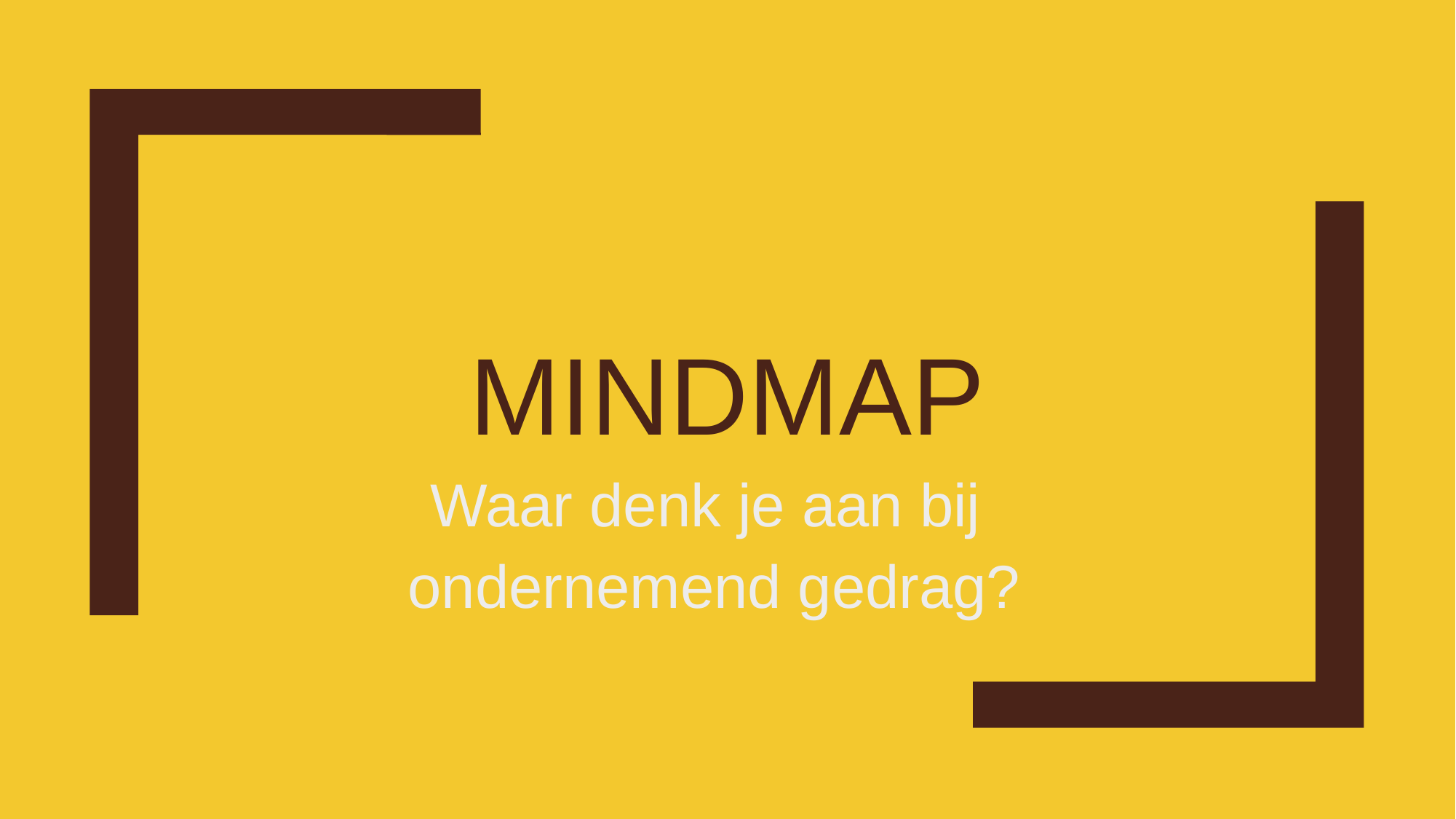

# mindmap
Waar denk je aan bij
ondernemend gedrag?